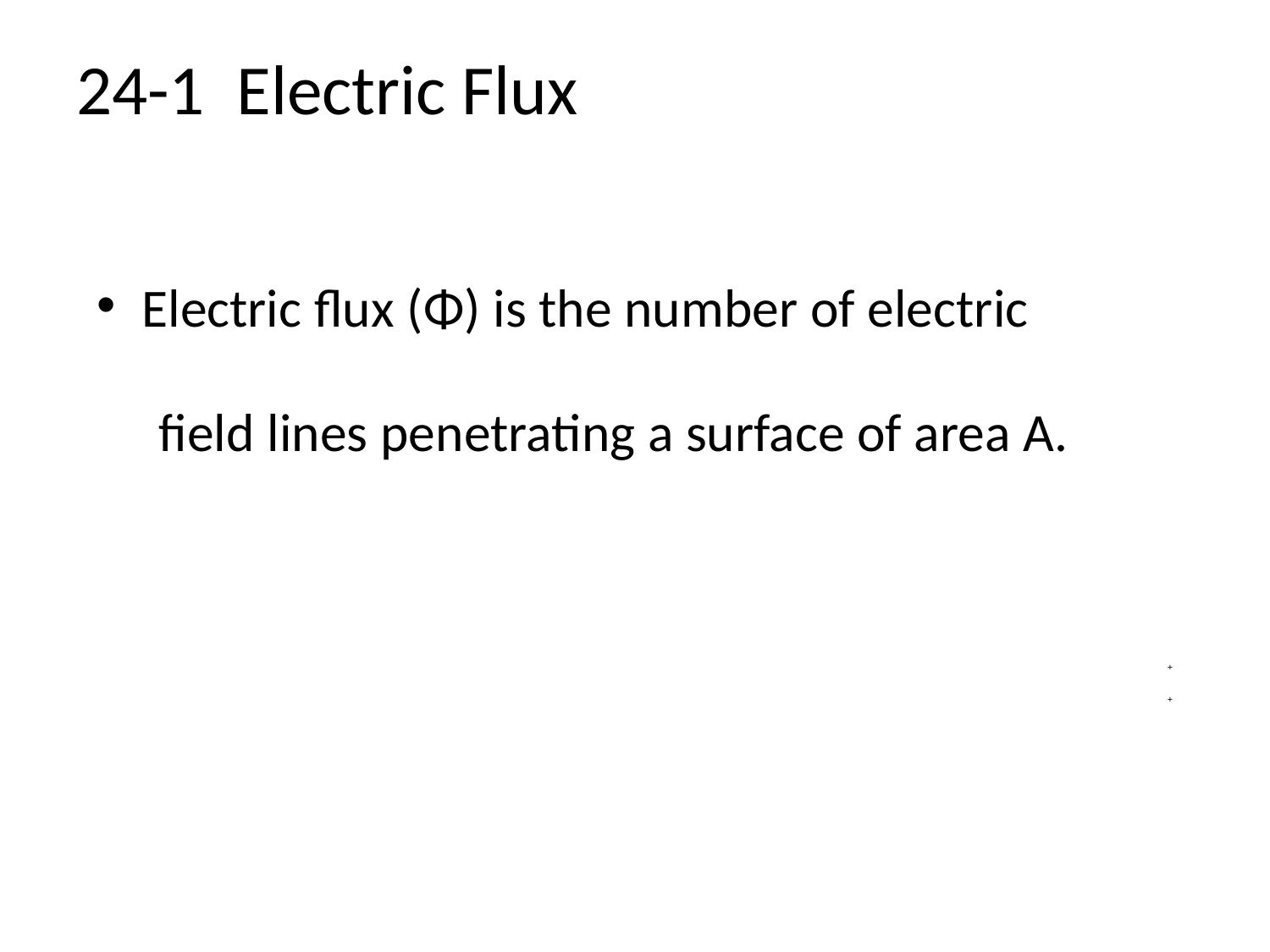

# 24-1  Electric Fluxd

Electric flux (Φ) is the number of electric

     field lines penetrating a surface of area A.

+

+